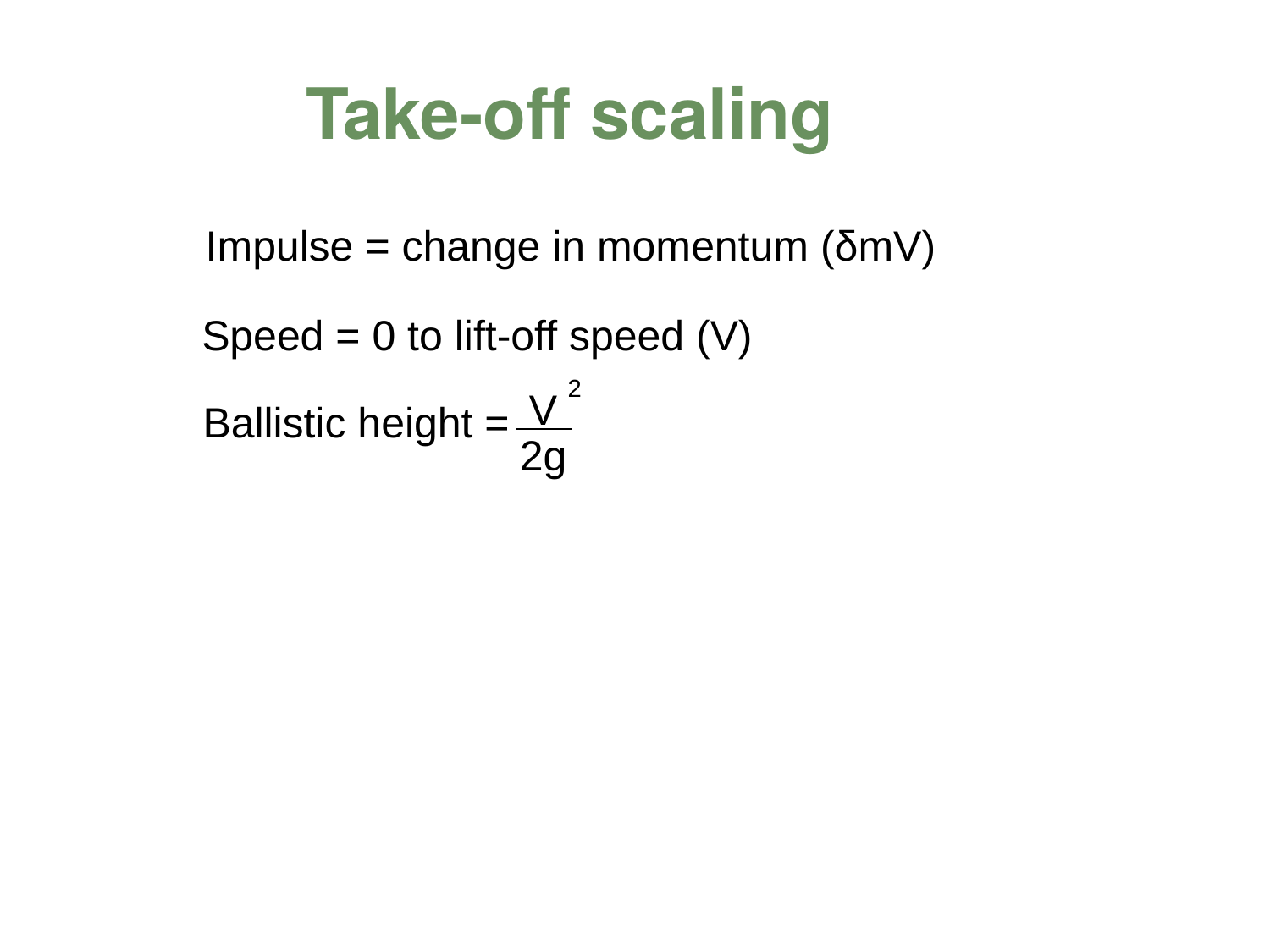

# Take-off scaling
Impulse = change in momentum (δmV)
Speed = 0 to lift-off speed (V)
2
V
Ballistic height =
2g

3.5
Impulse α l
2
Impulse α l
isometrically
Alexander 1985
2
Stroke α l